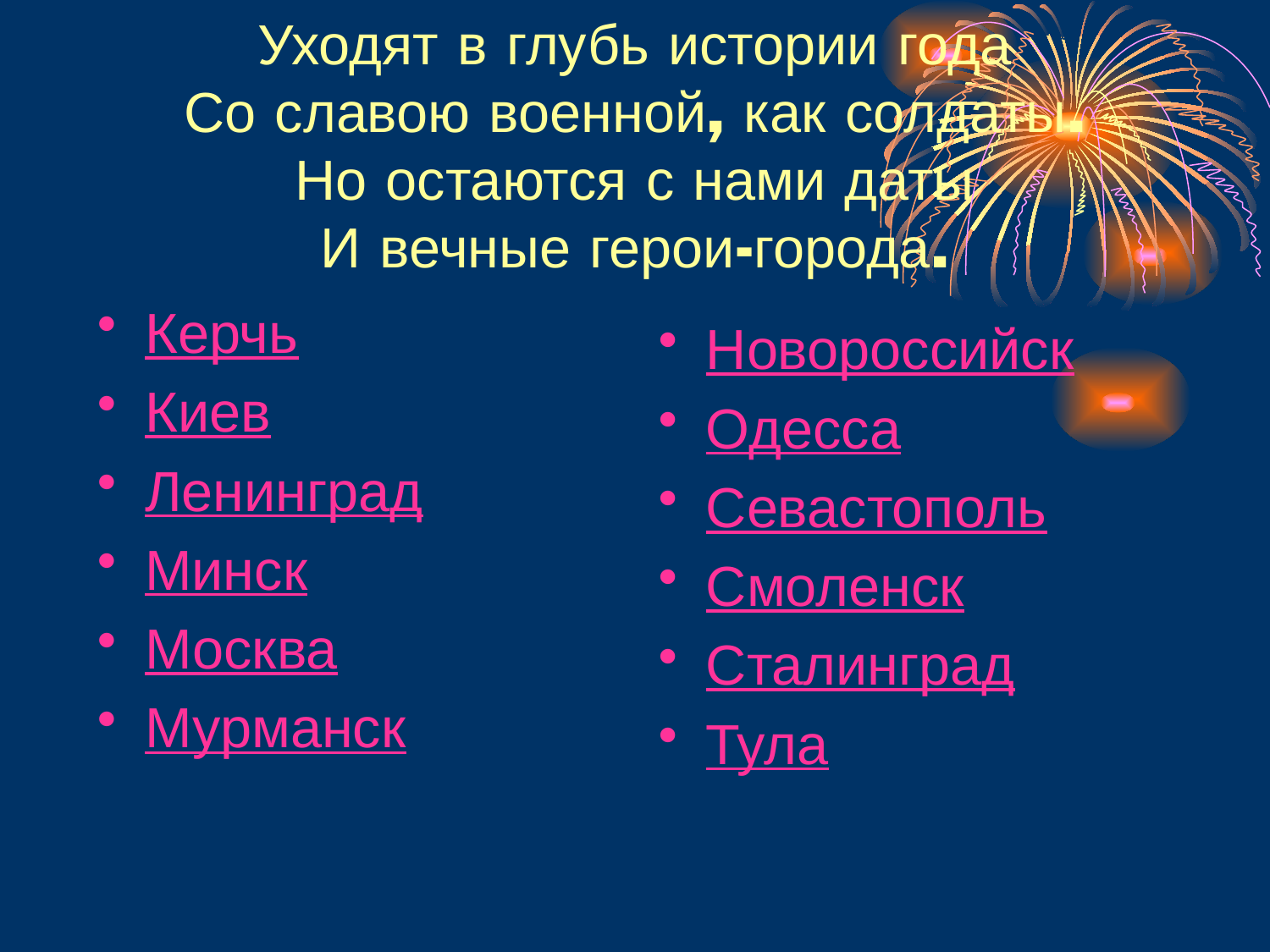

# Уходят в глубь истории года Со славою военной, как солдаты. Но остаются с нами даты И вечные герои-города.

Керчь
Киев
Ленинград
Минск
Москва
Мурманск
Новороссийск
Одесса
Севастополь
Смоленск
Сталинград
Тула